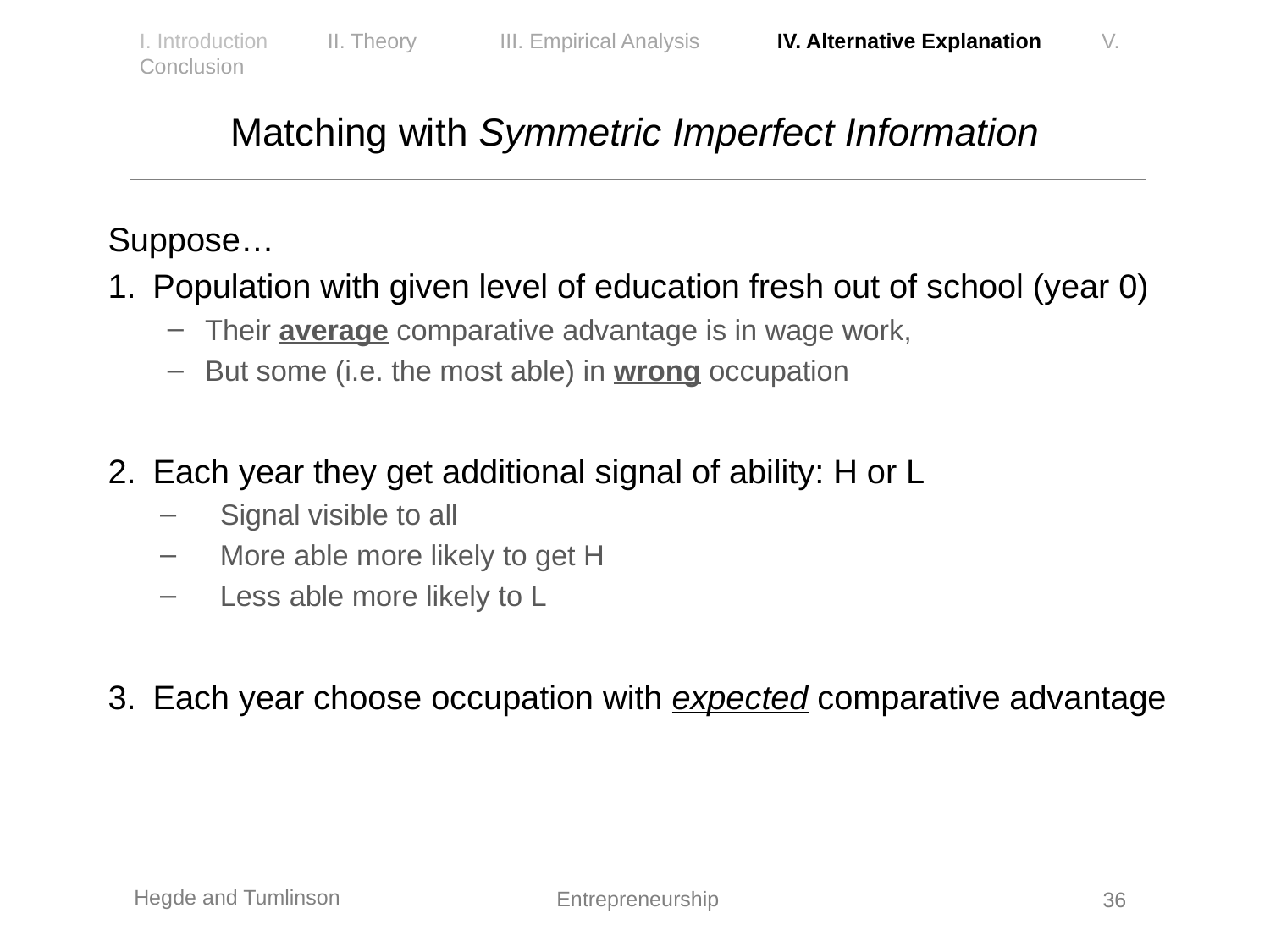

I. Introduction          II. Theory              III. Empirical Analysis             IV. Alternative Explanation          V. Conclusion
# Matching with Symmetric Imperfect Information
Suppose…
Population with given level of education fresh out of school (year 0)
Their average comparative advantage is in wage work,
But some (i.e. the most able) in wrong occupation

Each year they get additional signal of ability: H or L
Signal visible to all
More able more likely to get H
Less able more likely to L

Each year choose occupation with expected comparative advantage

36
Hegde and Tumlinson
Entrepreneurship